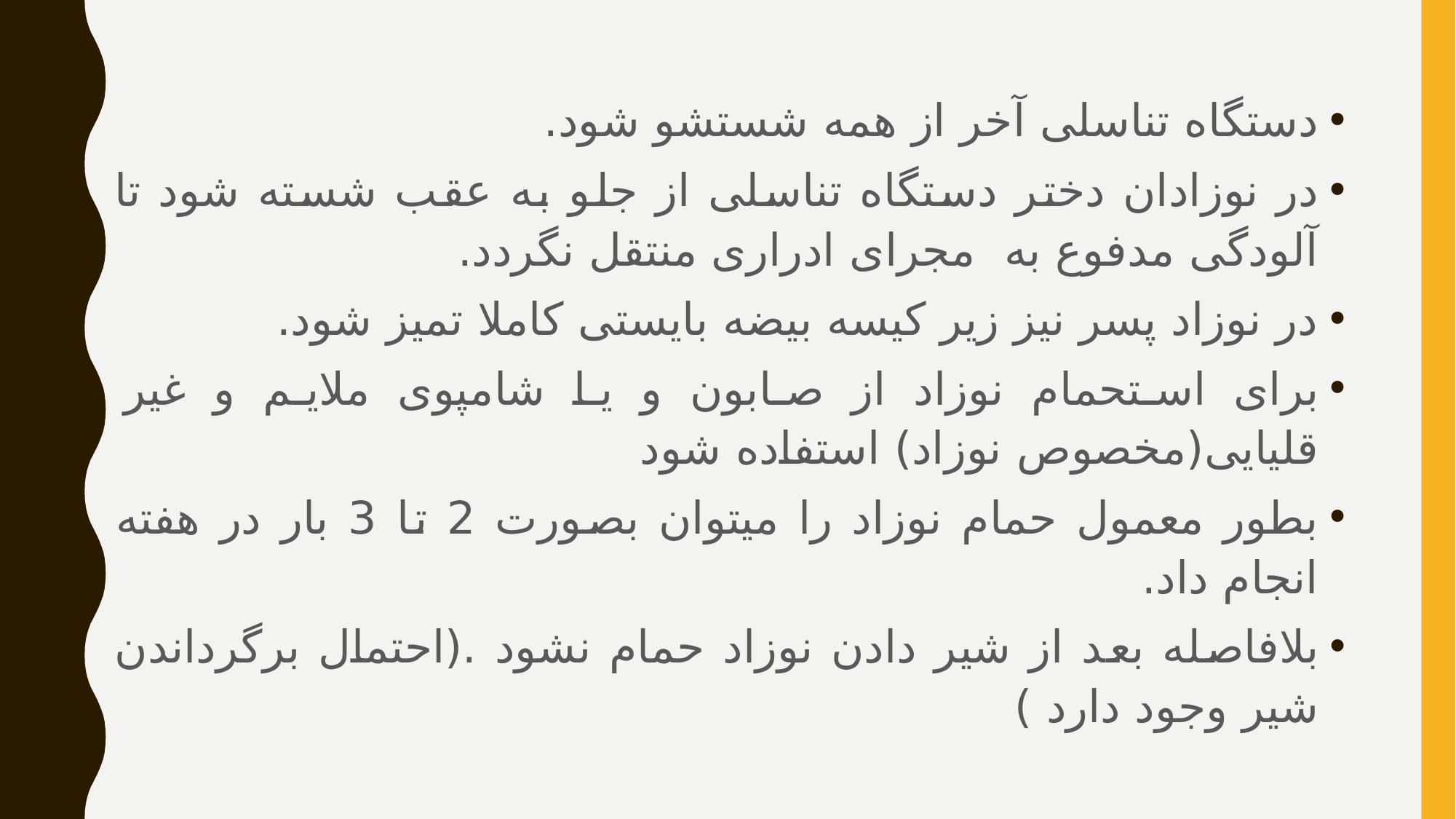

دستگاه تناسلی آخر از همه شستشو شود.
در نوزادان دختر دستگاه تناسلی از جلو به عقب شسته شود تا آلودگی مدفوع به  مجرای ادراری منتقل نگردد.
در نوزاد پسر نیز زیر کیسه بیضه بایستی کاملا تمیز شود.
برای استحمام نوزاد از صابون و یا شامپوی ملایم و غیر قلیایی(مخصوص نوزاد) استفاده شود
بطور معمول حمام نوزاد را میتوان بصورت 2 تا 3 بار در هفته انجام داد.
بلافاصله بعد از شیر دادن نوزاد حمام نشود .(احتمال برگرداندن شیر وجود دارد )